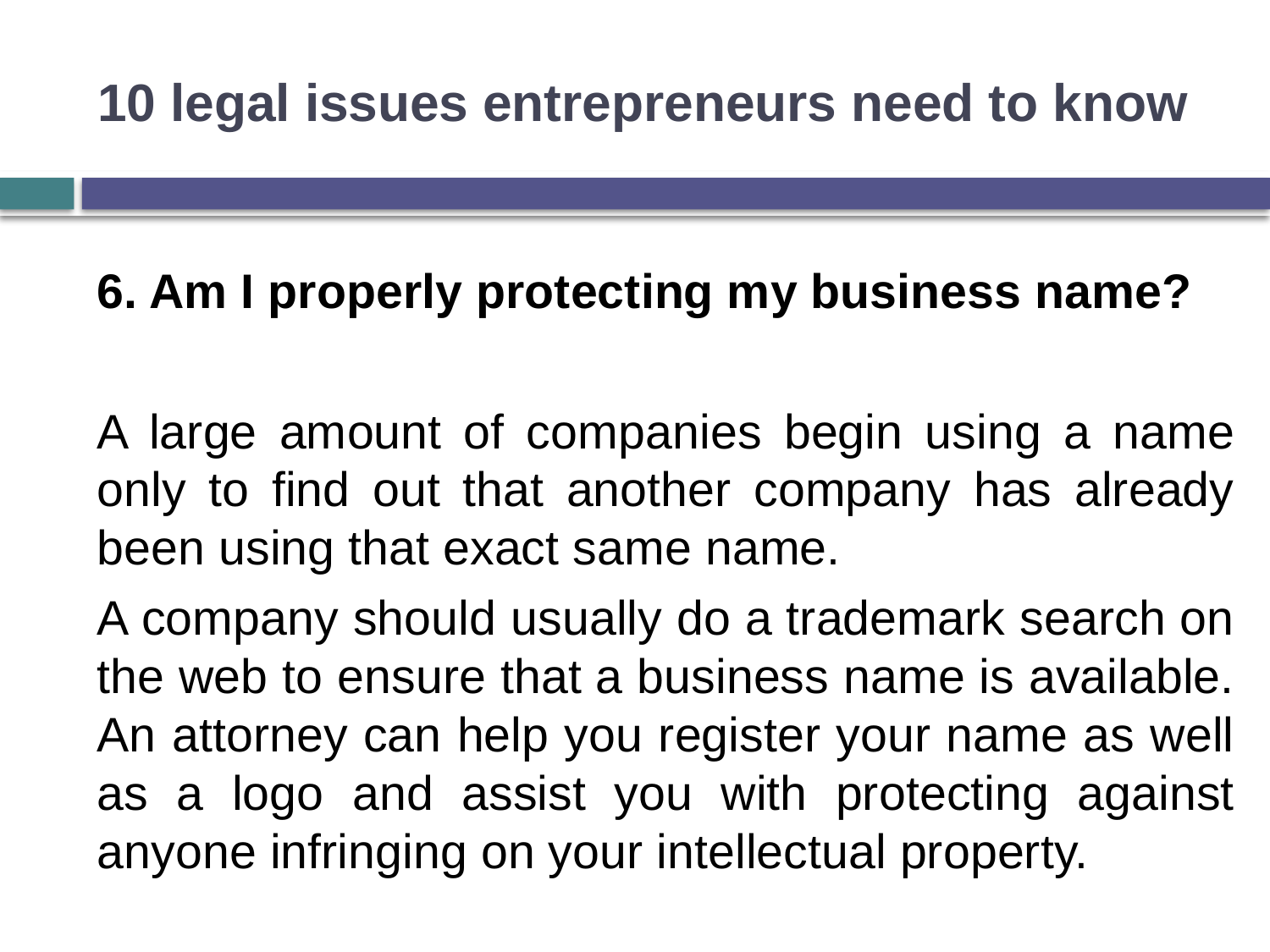

# 10 legal issues entrepreneurs need to know
6. Am I properly protecting my business name?

A large amount of companies begin using a name only to find out that another company has already been using that exact same name.
A company should usually do a trademark search on the web to ensure that a business name is available. An attorney can help you register your name as well as a logo and assist you with protecting against anyone infringing on your intellectual property.